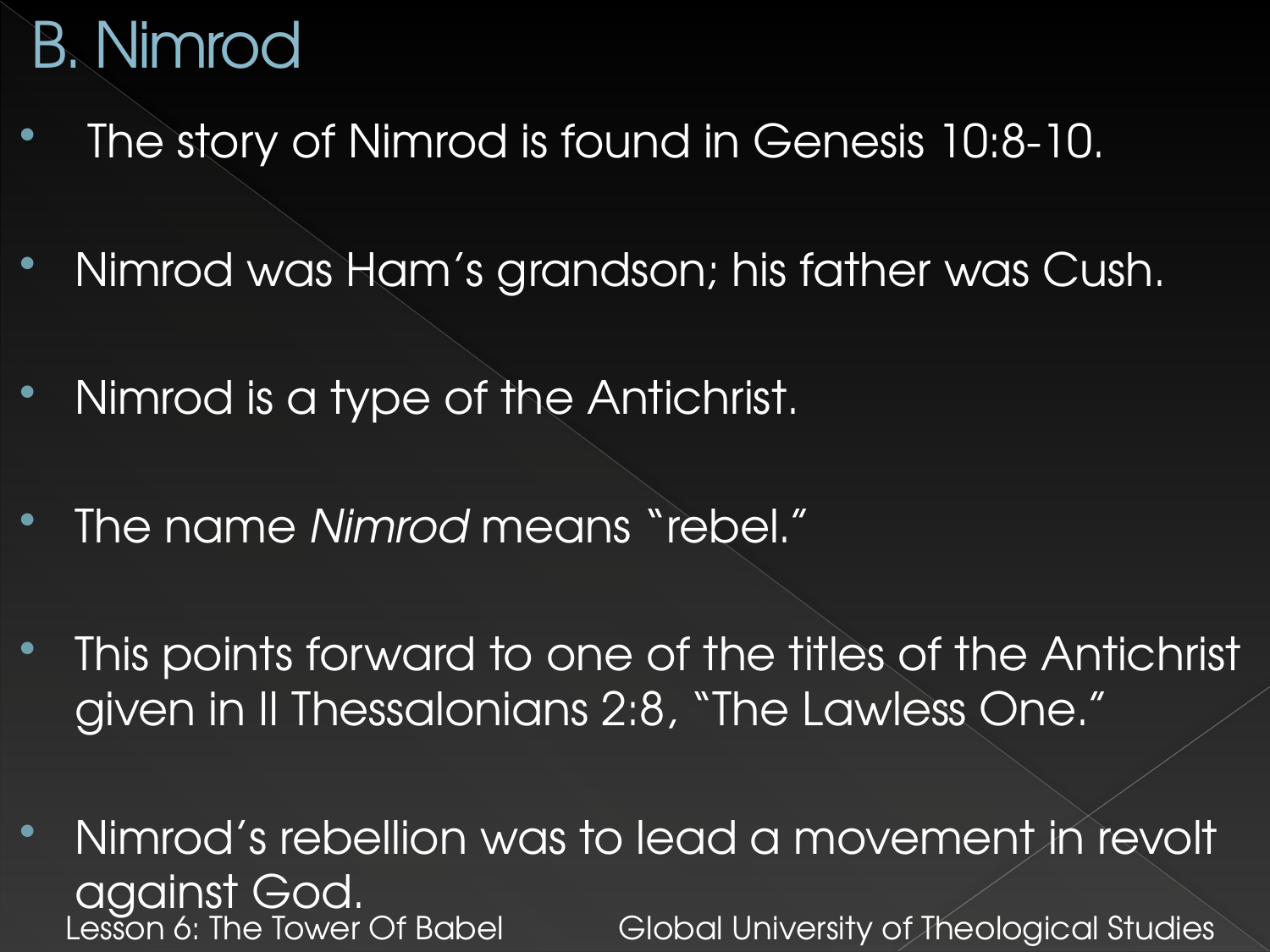

# B. Nimrod
 The story of Nimrod is found in Genesis 10:8-10.

Nimrod was Ham’s grandson; his father was Cush.

Nimrod is a type of the Antichrist.

The name Nimrod means “rebel.”

This points forward to one of the titles of the Antichrist given in II Thessalonians 2:8, “The Lawless One.”

Nimrod’s rebellion was to lead a movement in revolt against God.
Lesson 6: The Tower Of Babel             Global University of Theological Studies